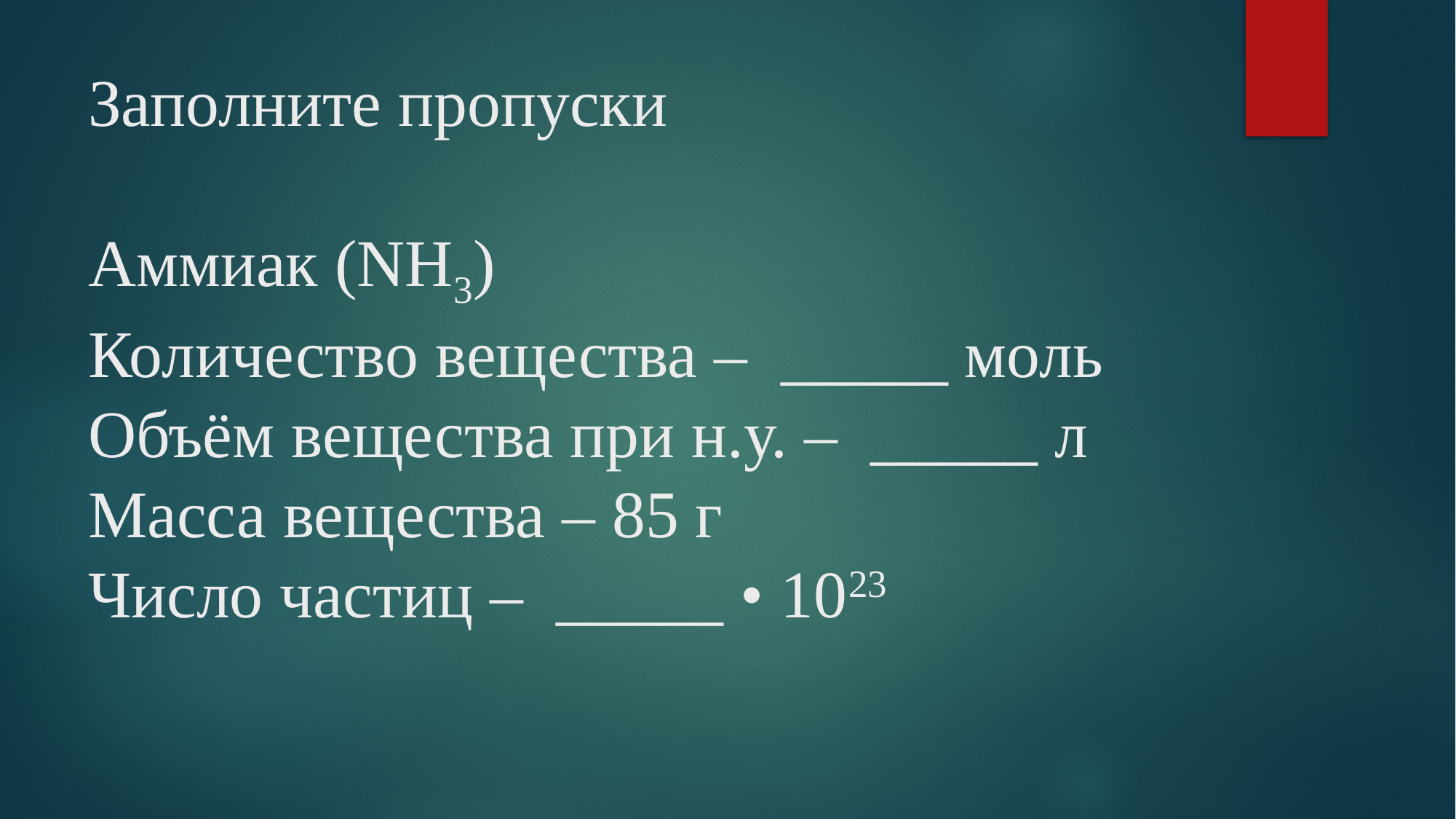

# Заполните пропуски Аммиак (NH3) Количество вещества –  _____ моль Объём вещества при н.у. –  _____ л Масса вещества – 85 г Число частиц –  _____ • 1023